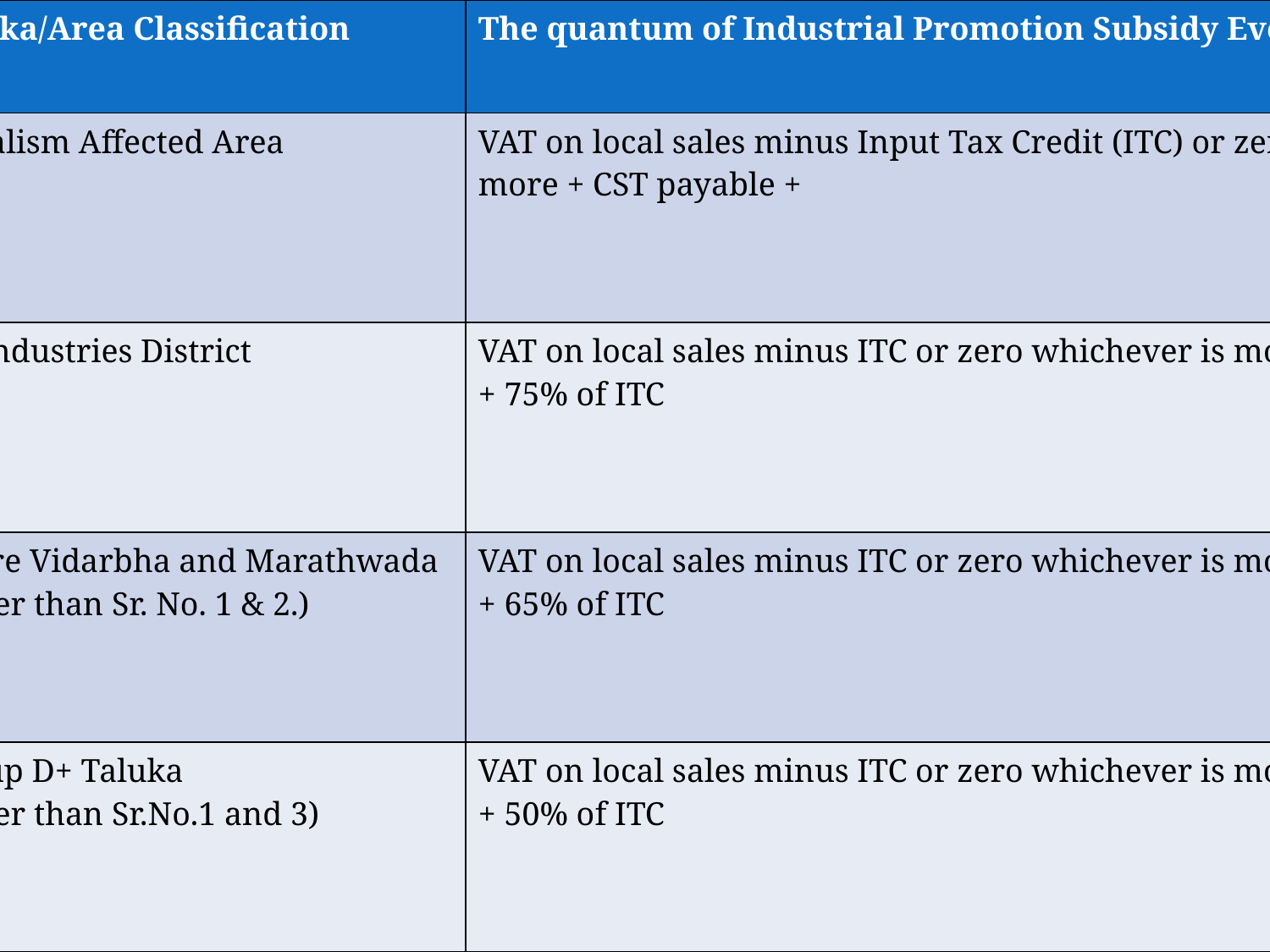

| Sr. No. | Taluka/Area Classification | The quantum of Industrial Promotion Subsidy Every Year |
| --- | --- | --- |
| 1) | Naxalism Affected Area | VAT on local sales minus Input Tax Credit (ITC) or zero whichever is more + CST payable + |
| 2) | No Industries District | VAT on local sales minus ITC or zero whichever is more + CST payable + 75% of ITC |
| 3) | Entire Vidarbha and Marathwada (Other than Sr. No. 1 & 2.) | VAT on local sales minus ITC or zero whichever is more + CST payable + 65% of ITC |
| 4) | Group D+ Taluka (Other than Sr.No.1 and 3) | VAT on local sales minus ITC or zero whichever is more + CST payable + 50% of ITC |